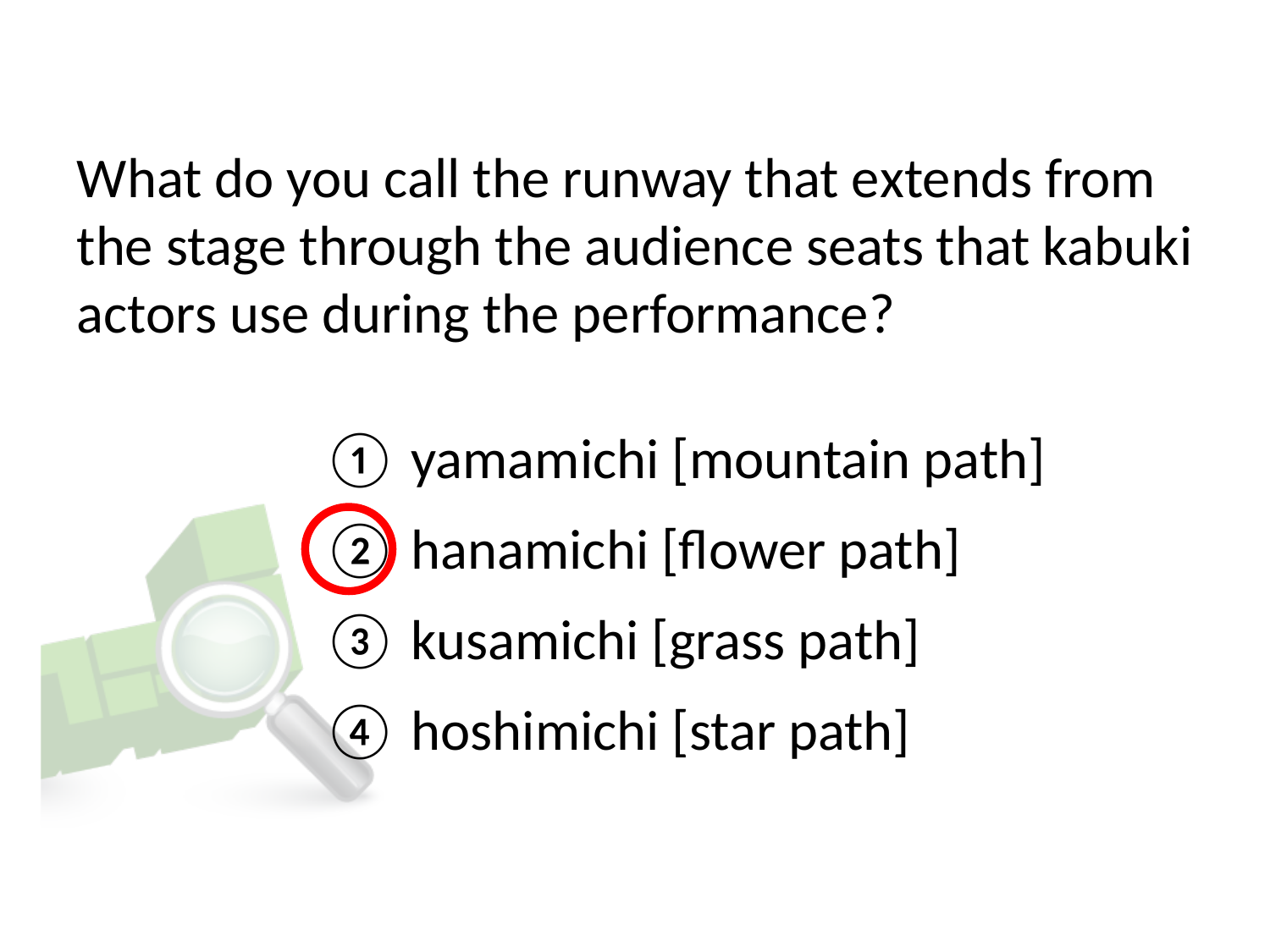

# What do you call the runway that extends from the stage through the audience seats that kabuki actors use during the performance?
① yamamichi [mountain path]
② hanamichi [flower path]
③ kusamichi [grass path]
④ hoshimichi [star path]